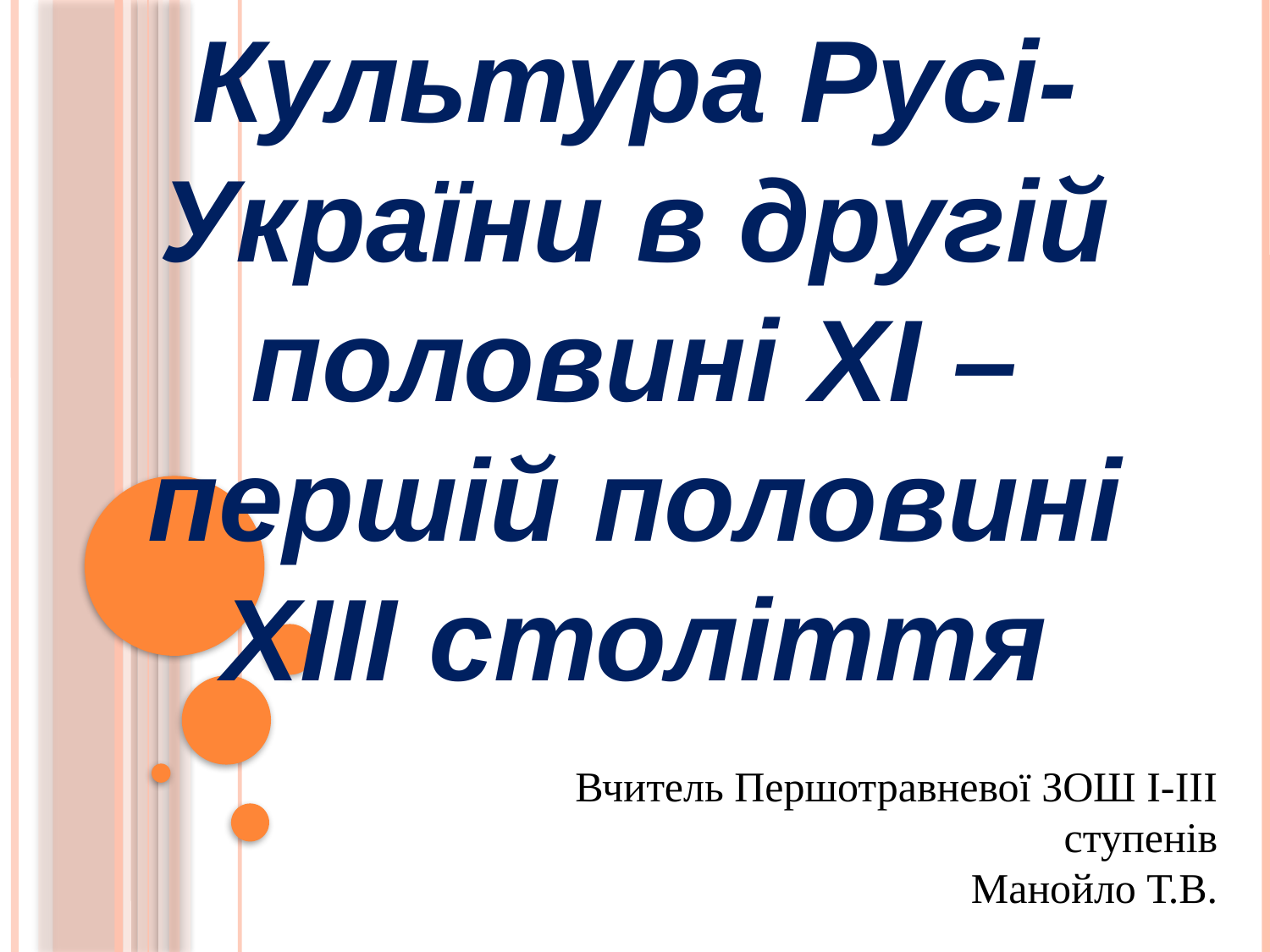

Культура Русі-України в другій половині ХІ – першій половині ХІІІ століття
Вчитель Першотравневої ЗОШ І-ІІІ ступенів
Манойло Т.В.